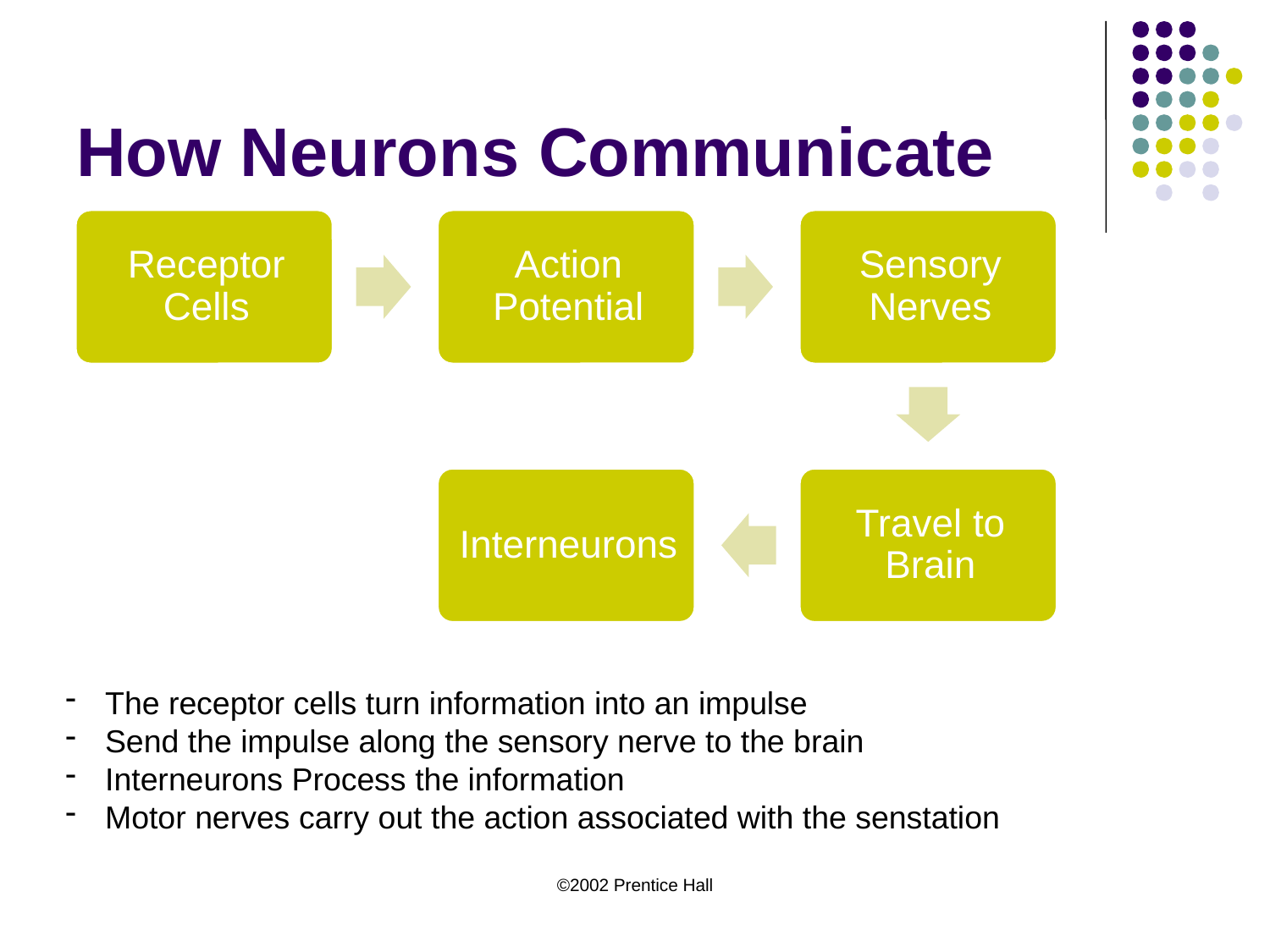

# How Neurons Communicate
Receptor Cells

Action Potential

Sensory Nerves

Travel to Brain

Interneurons
The receptor cells turn information into an impulse
Send the impulse along the sensory nerve to the brain
Interneurons Process the information
Motor nerves carry out the action associated with the senstation
©2002 Prentice Hall